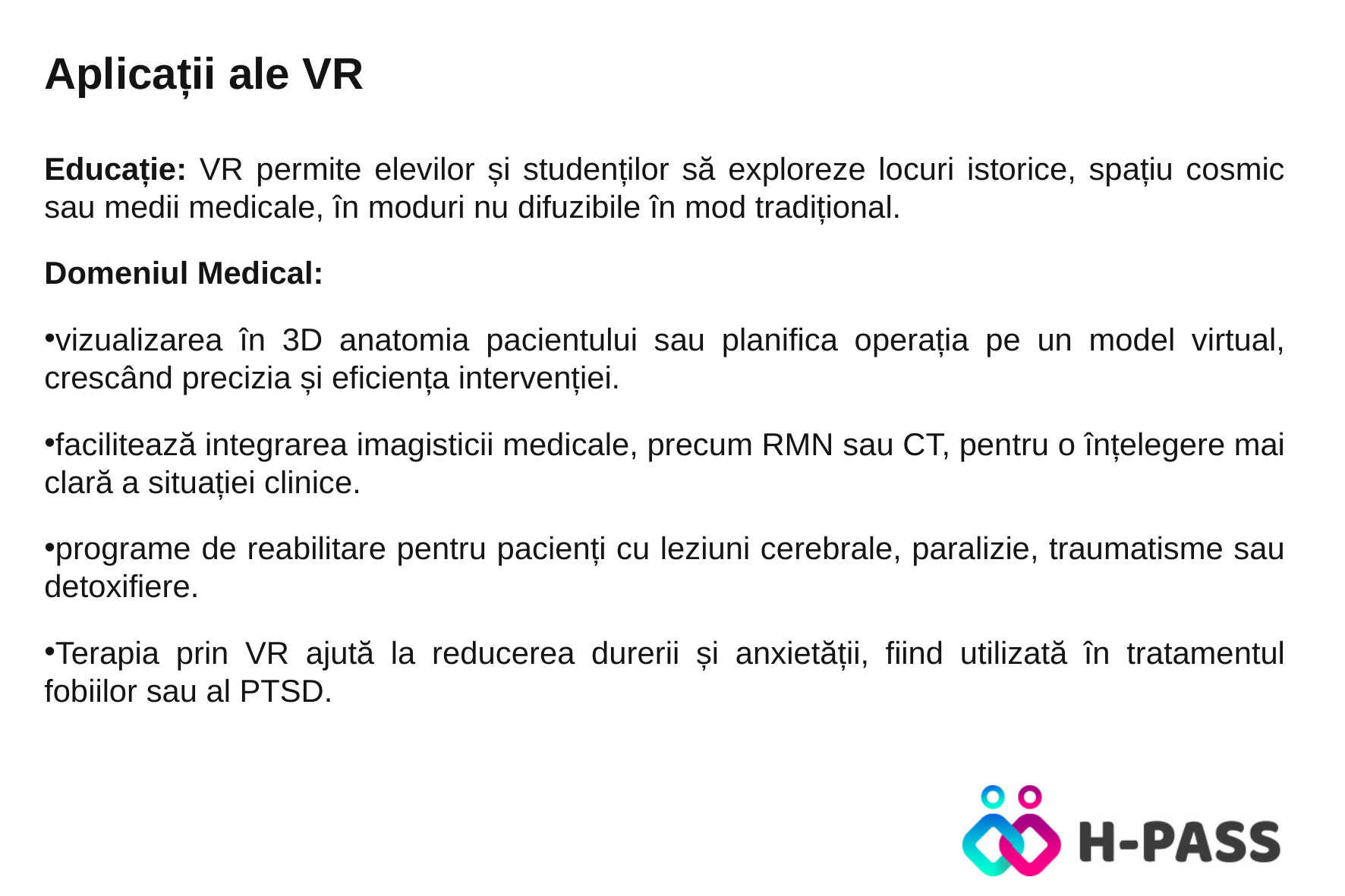

Aplicații ale VR
Educație: VR permite elevilor și studenților să exploreze locuri istorice, spațiu cosmic sau medii medicale, în moduri nu difuzibile în mod tradițional.
Domeniul Medical:
vizualizarea în 3D anatomia pacientului sau planifica operația pe un model virtual, crescând precizia și eficiența intervenției.
facilitează integrarea imagisticii medicale, precum RMN sau CT, pentru o înțelegere mai clară a situației clinice.
programe de reabilitare pentru pacienți cu leziuni cerebrale, paralizie, traumatisme sau detoxifiere.
Terapia prin VR ajută la reducerea durerii și anxietății, fiind utilizată în tratamentul fobiilor sau al PTSD.